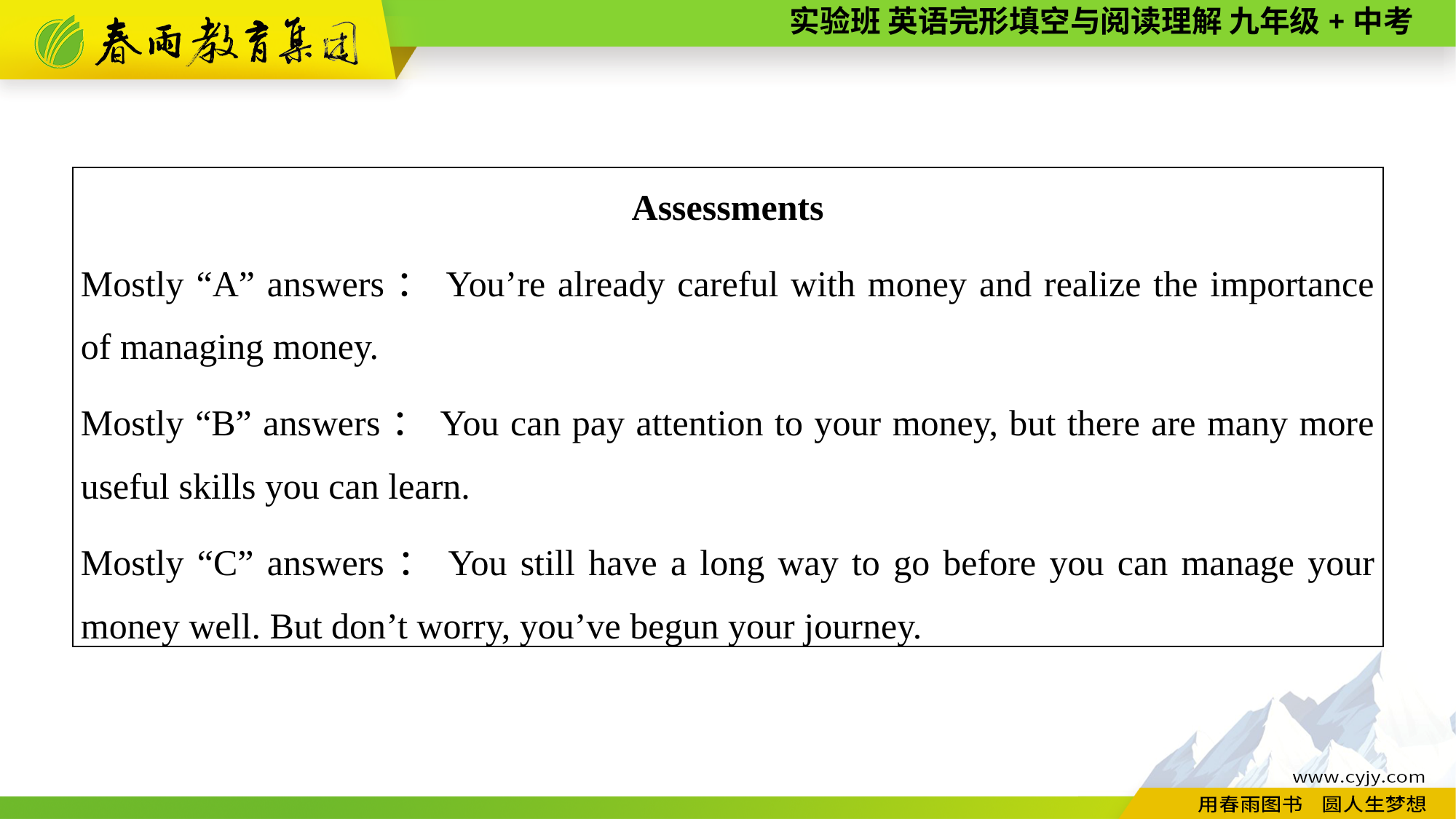

| Assessments Mostly “A” answers：You’re already careful with money and realize the importance of managing money. Mostly “B” answers：You can pay attention to your money, but there are many more useful skills you can learn. Mostly “C” answers：You still have a long way to go before you can manage your money well. But don’t worry, you’ve begun your journey. |
| --- |